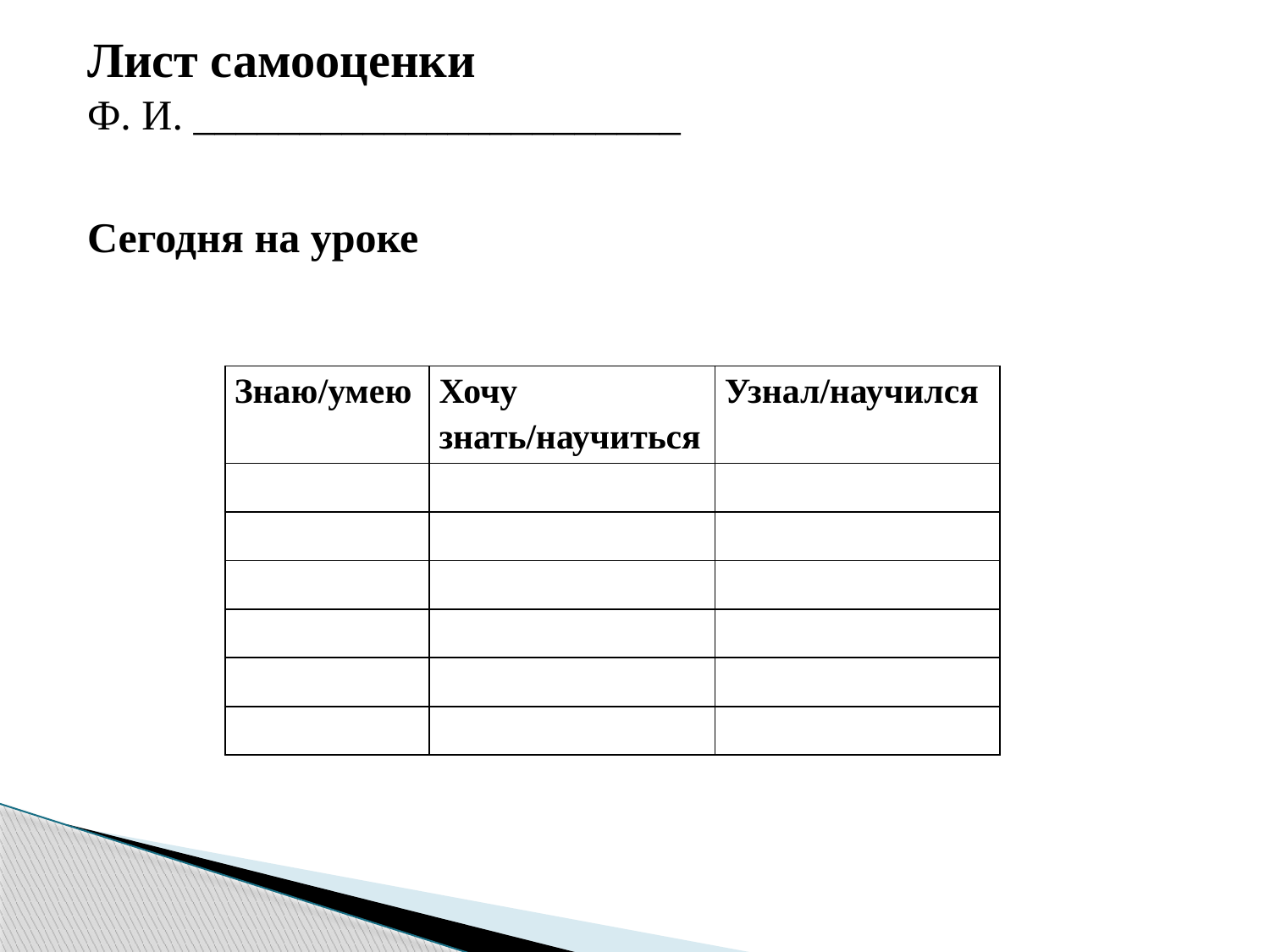

Лист самооценки
Ф. И. _______________________

Сегодня на уроке

| Знаю/умею | Хочу знать/научиться | Узнал/научился |
| --- | --- | --- |
|  |  |  |
|  |  |  |
|  |  |  |
|  |  |  |
|  |  |  |
|  |  |  |